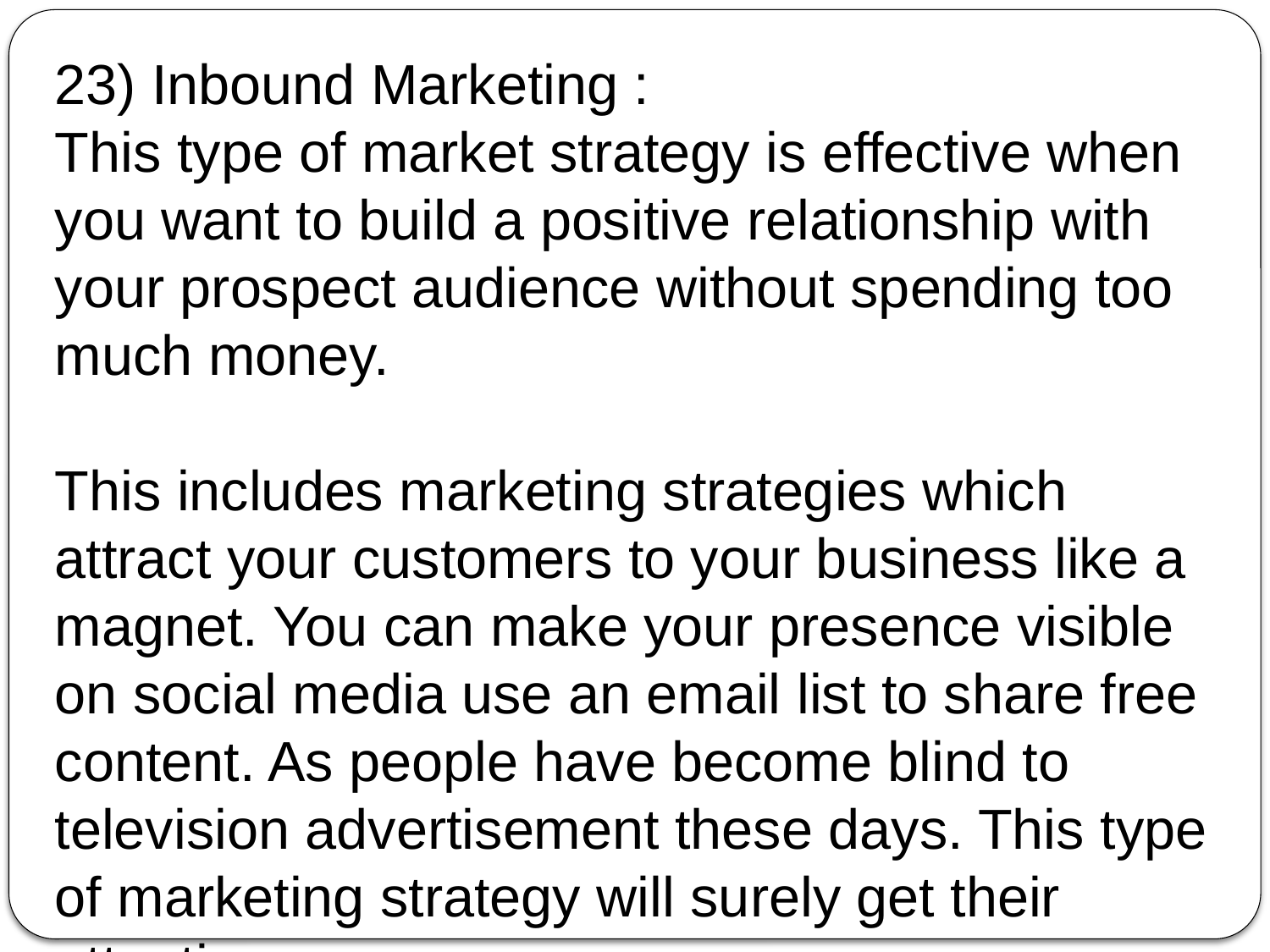

23) Inbound Marketing :
This type of market strategy is effective when you want to build a positive relationship with your prospect audience without spending too much money.

This includes marketing strategies which attract your customers to your business like a magnet. You can make your presence visible on social media use an email list to share free content. As people have become blind to television advertisement these days. This type of marketing strategy will surely get their attention.